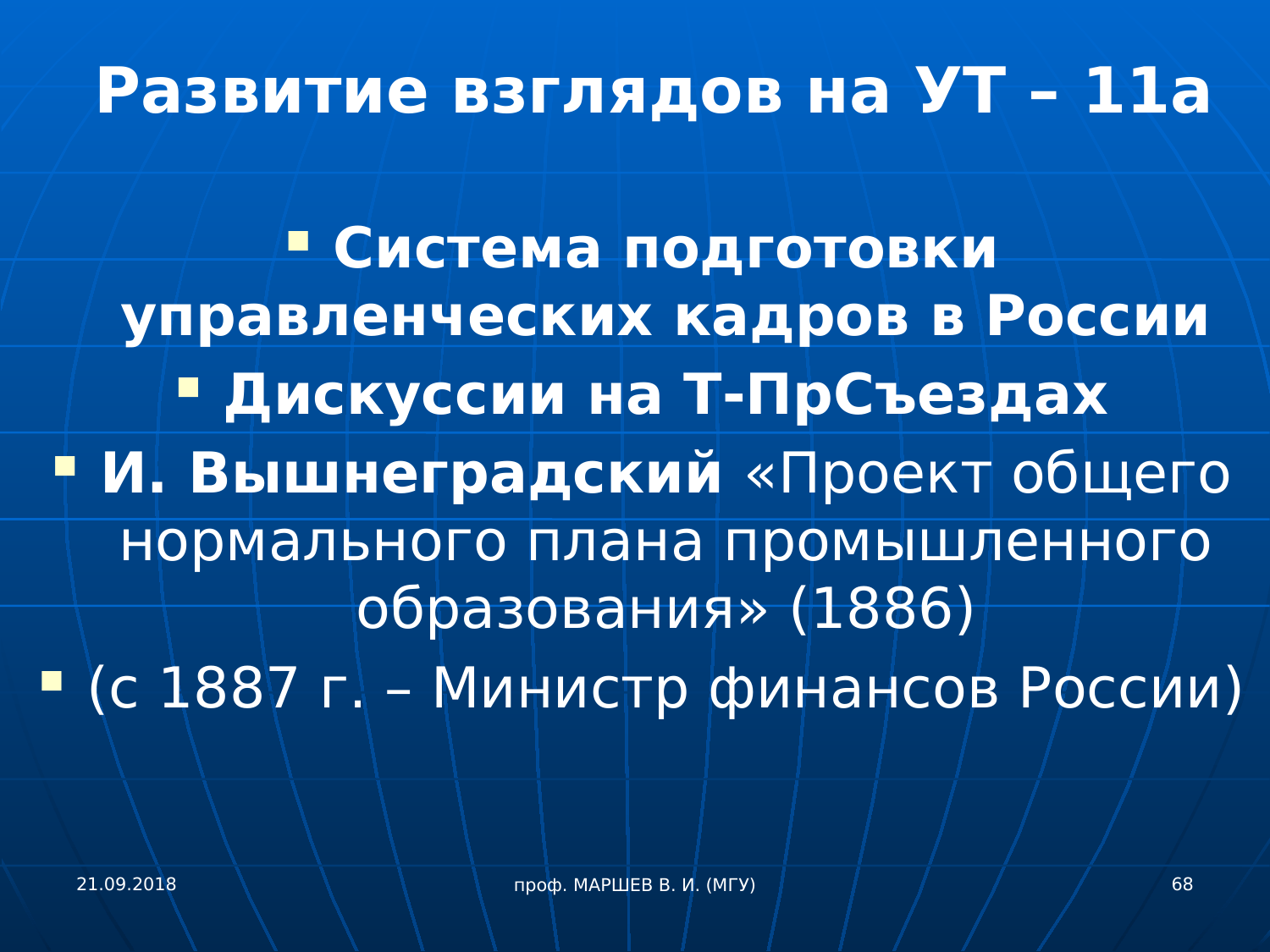

# Развитие взглядов на УТ – 11а

Система подготовки управленческих кадров в России
Дискуссии на Т-ПрСъездах
И. Вышнеградский «Проект общего нормального плана промышленного образования» (1886)
(с 1887 г. – Министр финансов России)
21.09.2018
68
проф. МАРШЕВ В. И. (МГУ)